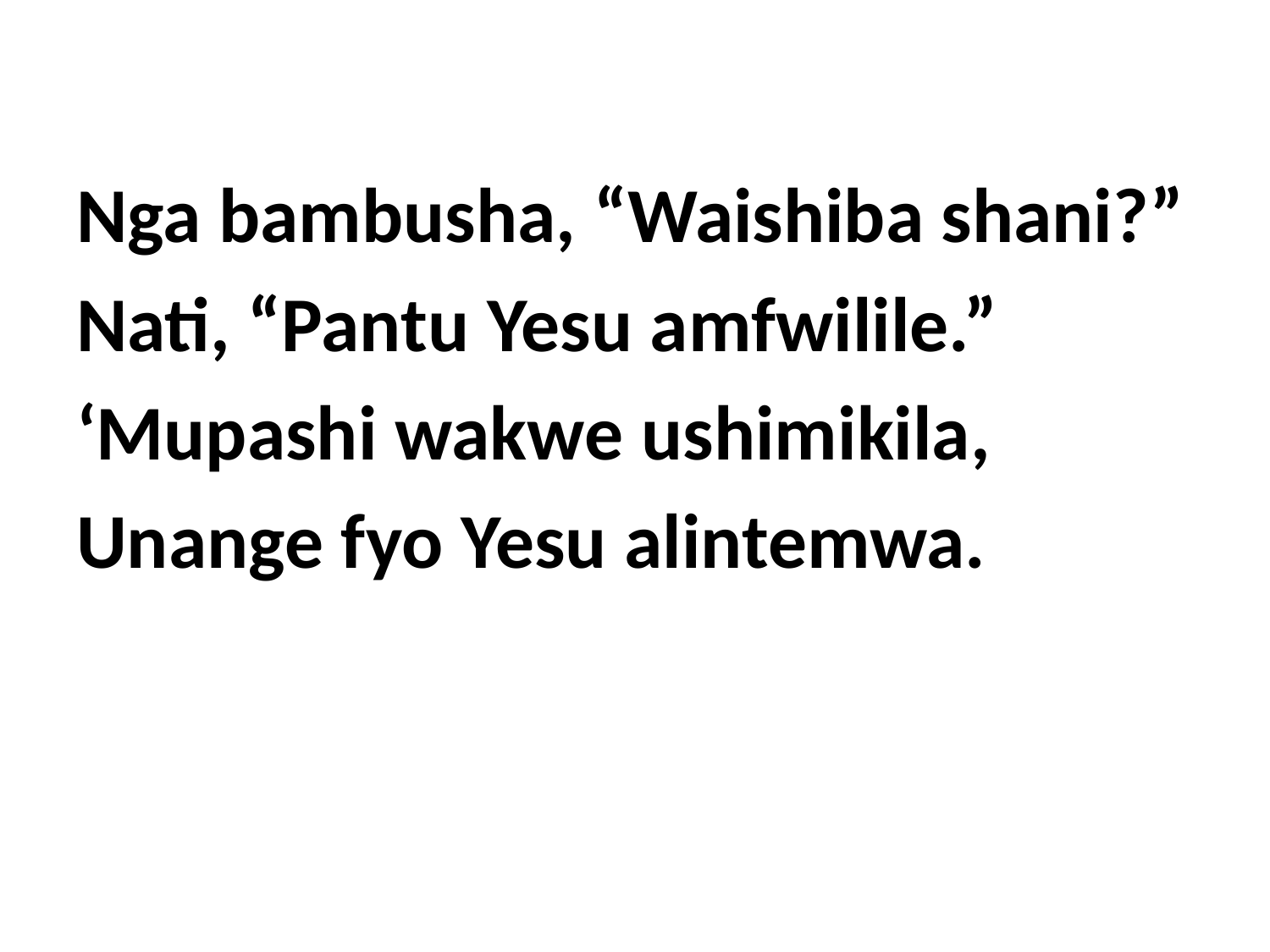

Nga bambusha, “Waishiba shani?”
Nati, “Pantu Yesu amfwilile.”
‘Mupashi wakwe ushimikila,
Unange fyo Yesu alintemwa.